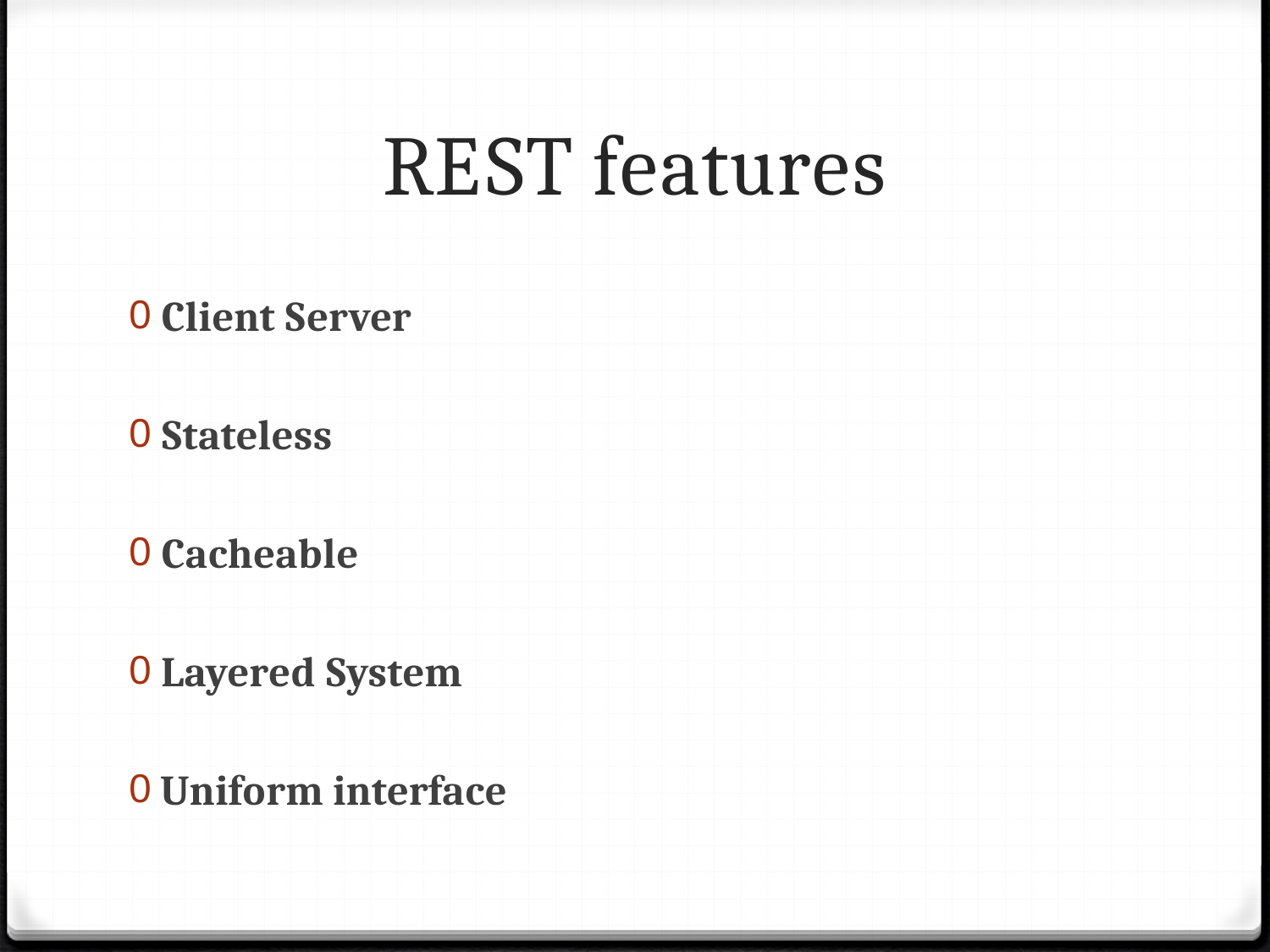

# REST features
Client Server

Stateless

Cacheable

Layered System

Uniform interface